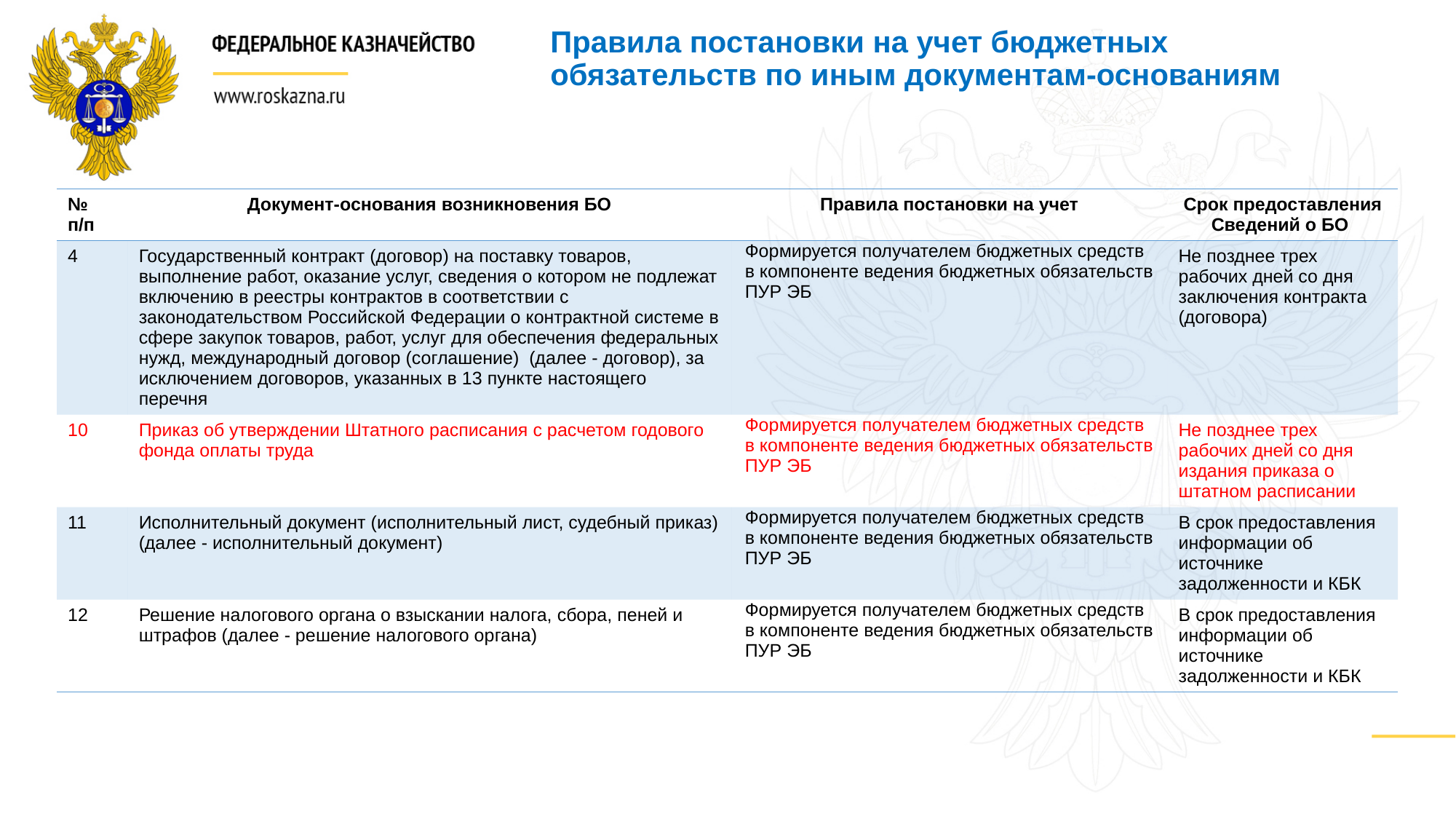

Правила постановки на учет бюджетных обязательств по иным документам-основаниям
| № п/п | Документ-основания возникновения БО | Правила постановки на учет | Срок предоставления Сведений о БО |
| --- | --- | --- | --- |
| 4 | Государственный контракт (договор) на поставку товаров, выполнение работ, оказание услуг, сведения о котором не подлежат включению в реестры контрактов в соответствии с законодательством Российской Федерации о контрактной системе в сфере закупок товаров, работ, услуг для обеспечения федеральных нужд, международный договор (соглашение) (далее - договор), за исключением договоров, указанных в 13 пункте настоящего перечня | Формируется получателем бюджетных средств в компоненте ведения бюджетных обязательств ПУР ЭБ | Не позднее трех рабочих дней со дня заключения контракта (договора) |
| 10 | Приказ об утверждении Штатного расписания с расчетом годового фонда оплаты труда | Формируется получателем бюджетных средств в компоненте ведения бюджетных обязательств ПУР ЭБ | Не позднее трех рабочих дней со дня издания приказа о штатном расписании |
| 11 | Исполнительный документ (исполнительный лист, судебный приказ) (далее - исполнительный документ) | Формируется получателем бюджетных средств в компоненте ведения бюджетных обязательств ПУР ЭБ | В срок предоставления информации об источнике задолженности и КБК |
| 12 | Решение налогового органа о взыскании налога, сбора, пеней и штрафов (далее - решение налогового органа) | Формируется получателем бюджетных средств в компоненте ведения бюджетных обязательств ПУР ЭБ | В срок предоставления информации об источнике задолженности и КБК |